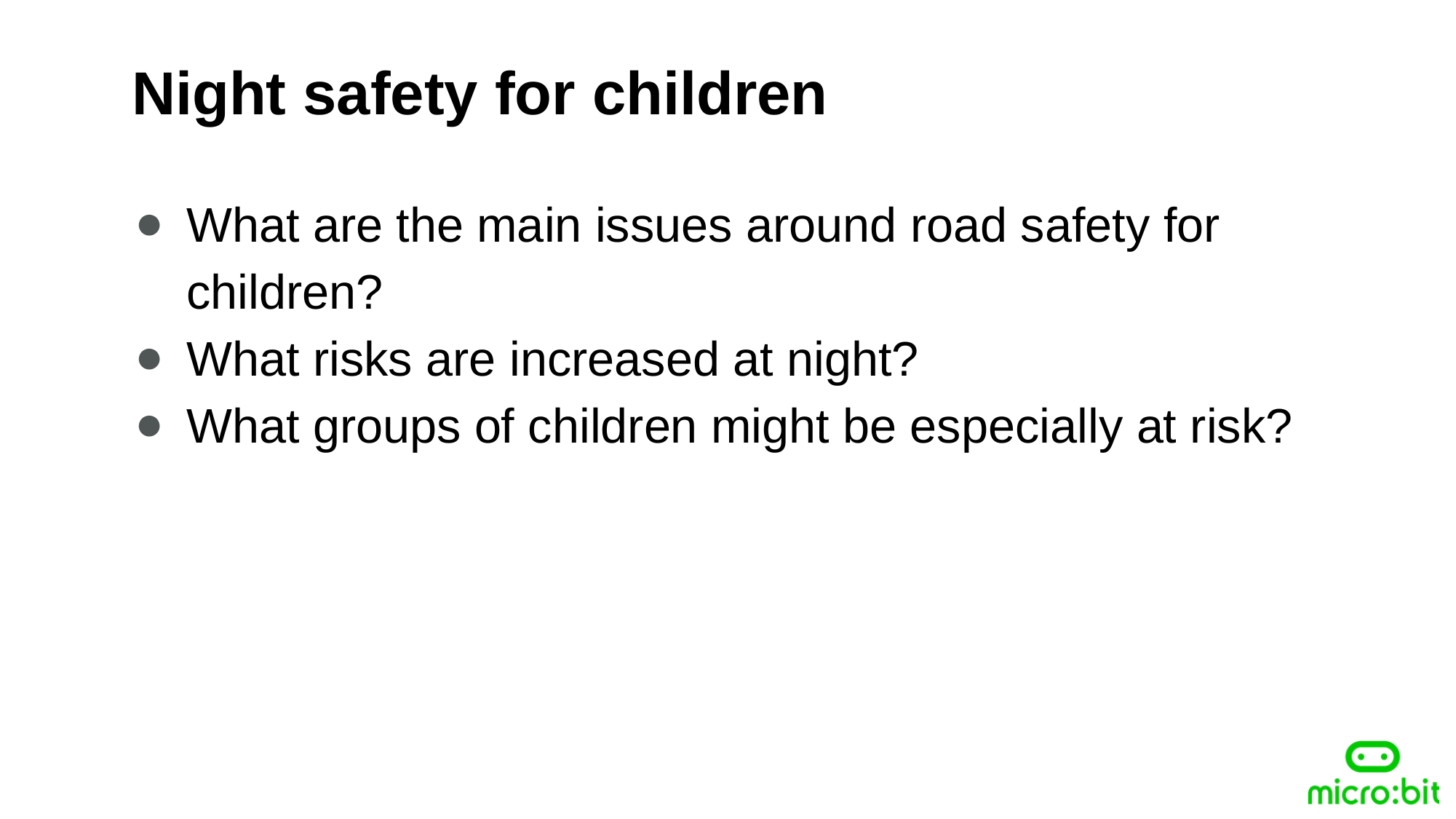

Night safety for children

What are the main issues around road safety for children?
What risks are increased at night?
What groups of children might be especially at risk?